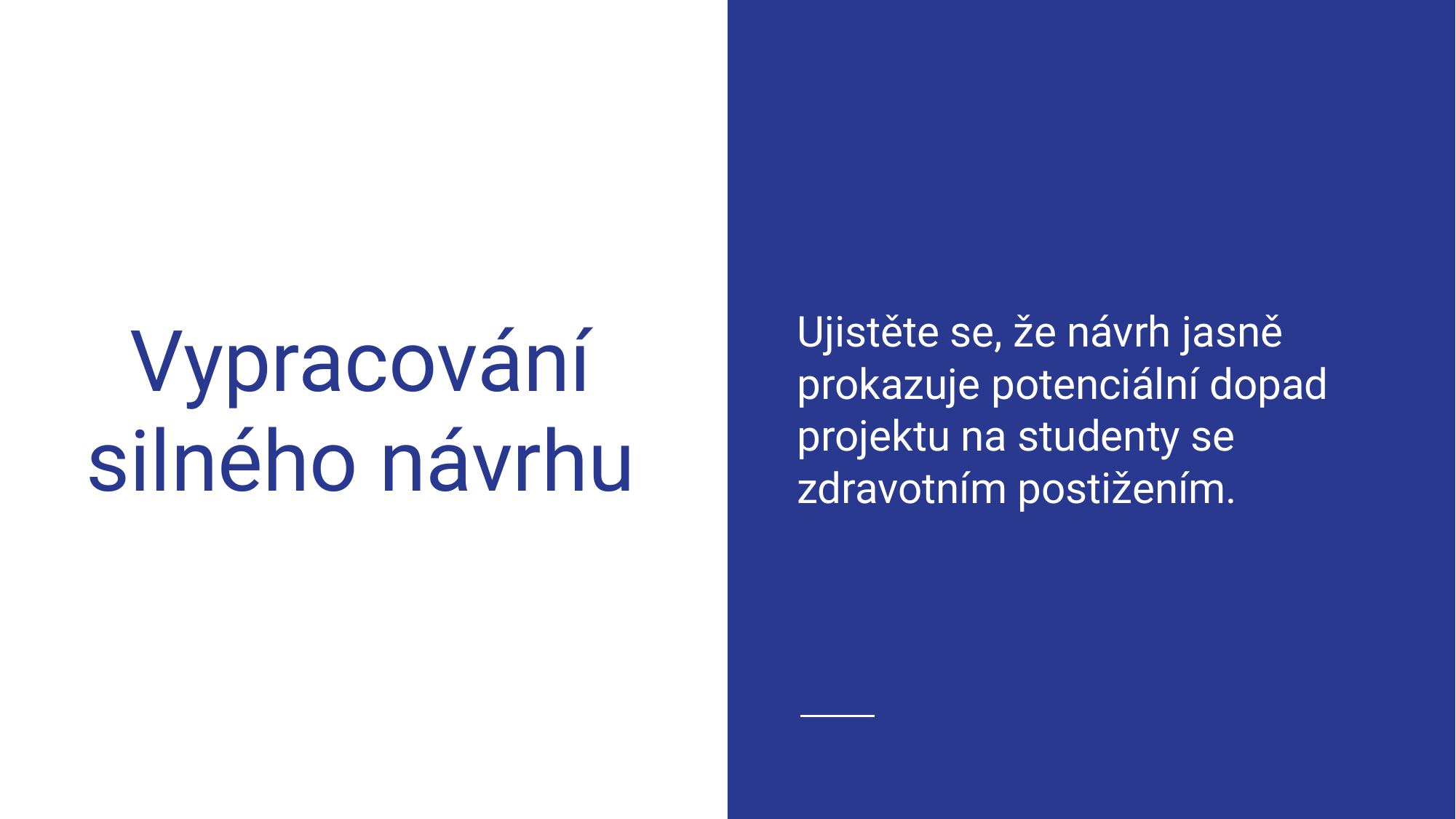

Ujistěte se, že návrh jasně prokazuje potenciální dopad projektu na studenty se zdravotním postižením.
# Vypracování silného návrhu